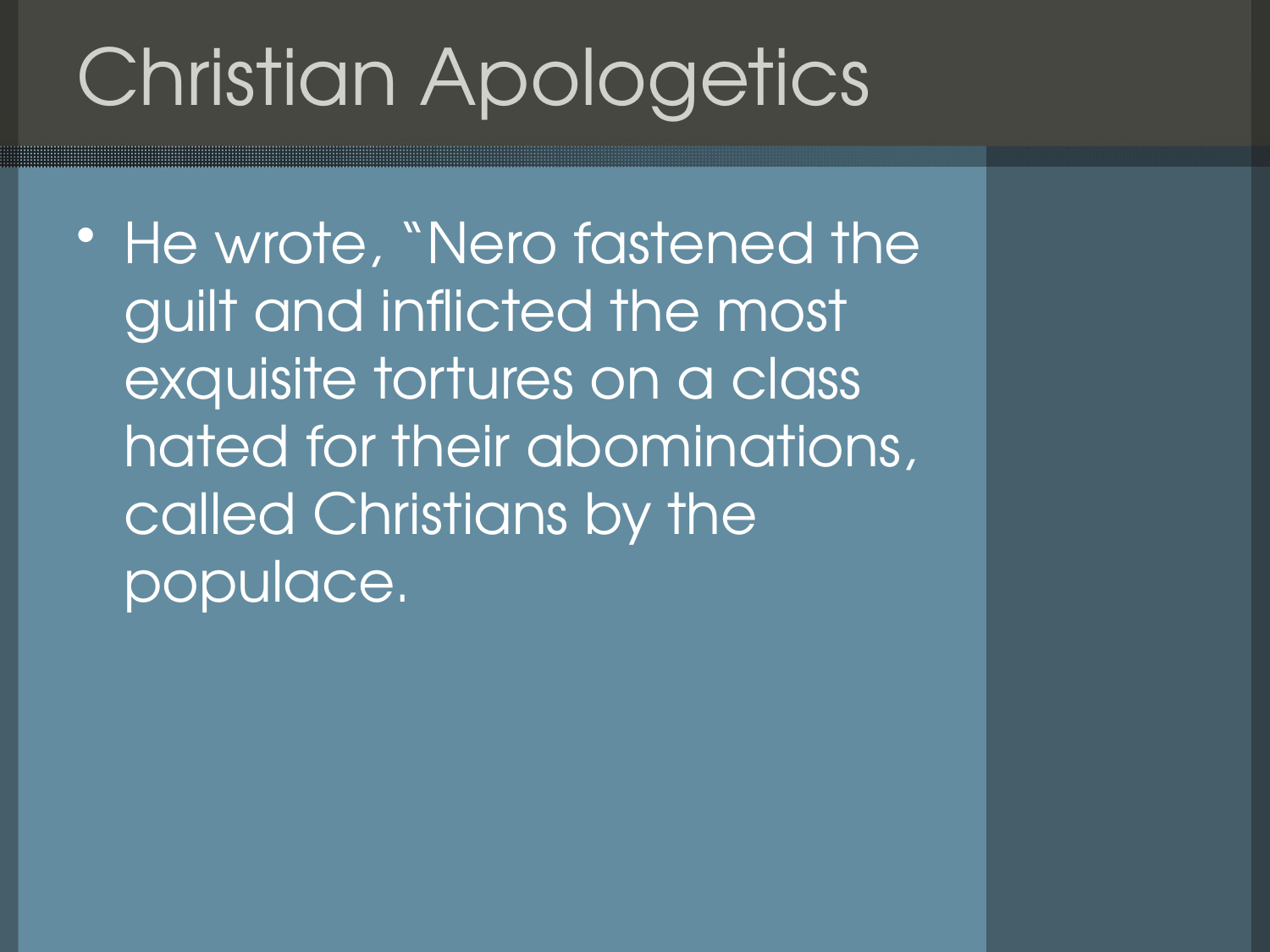

# Christian Apologetics
He wrote, “Nero fastened the guilt and inflicted the most exquisite tortures on a class hated for their abominations, called Christians by the populace.